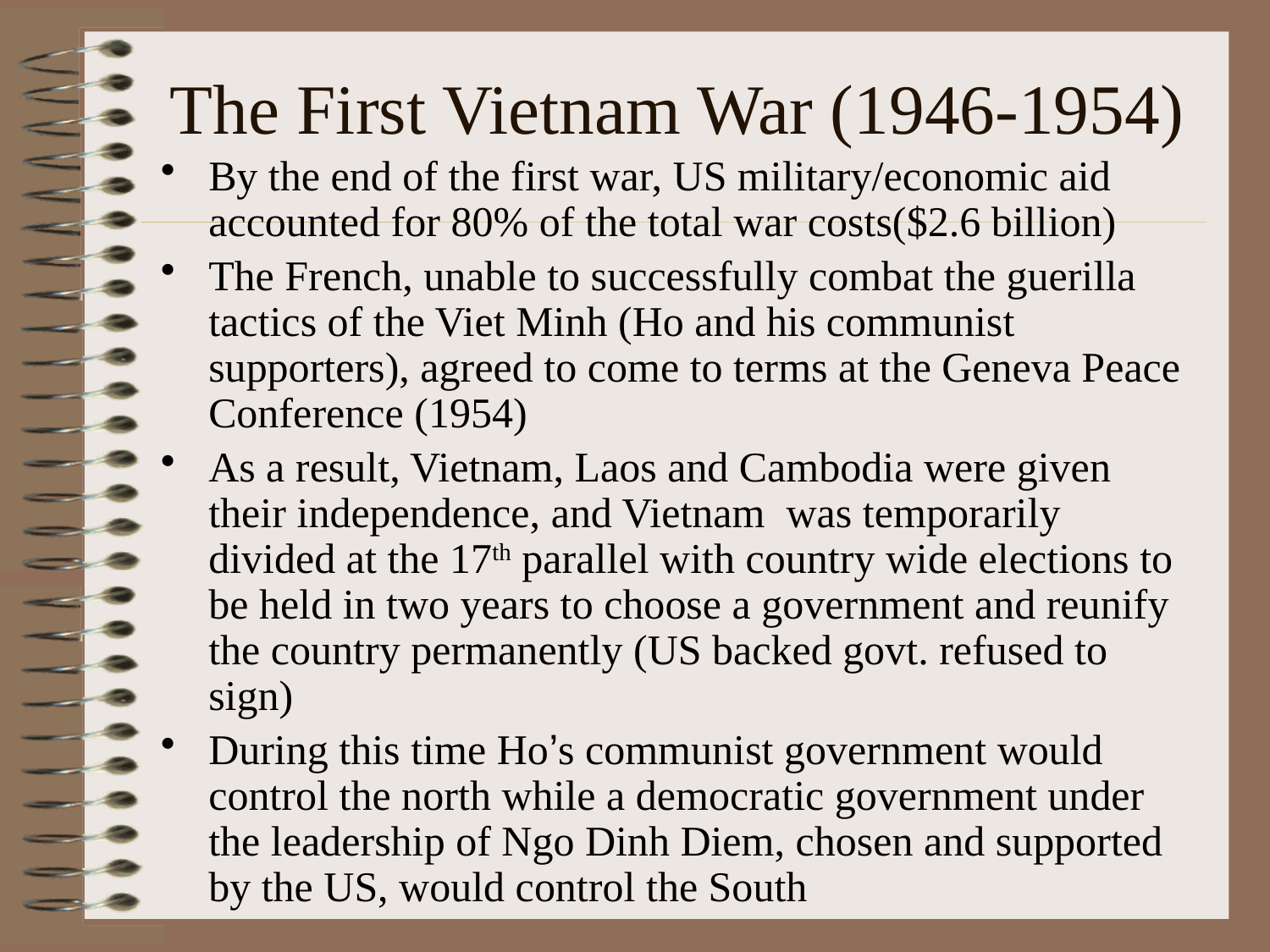

# The First Vietnam War (1946-1954)
By the end of the first war, US military/economic aid accounted for 80% of the total war costs($2.6 billion)
The French, unable to successfully combat the guerilla tactics of the Viet Minh (Ho and his communist supporters), agreed to come to terms at the Geneva Peace Conference (1954)
As a result, Vietnam, Laos and Cambodia were given their independence, and Vietnam  was temporarily divided at the 17th parallel with country wide elections to be held in two years to choose a government and reunify the country permanently (US backed govt. refused to sign)
During this time Ho’s communist government would control the north while a democratic government under the leadership of Ngo Dinh Diem, chosen and supported by the US, would control the South